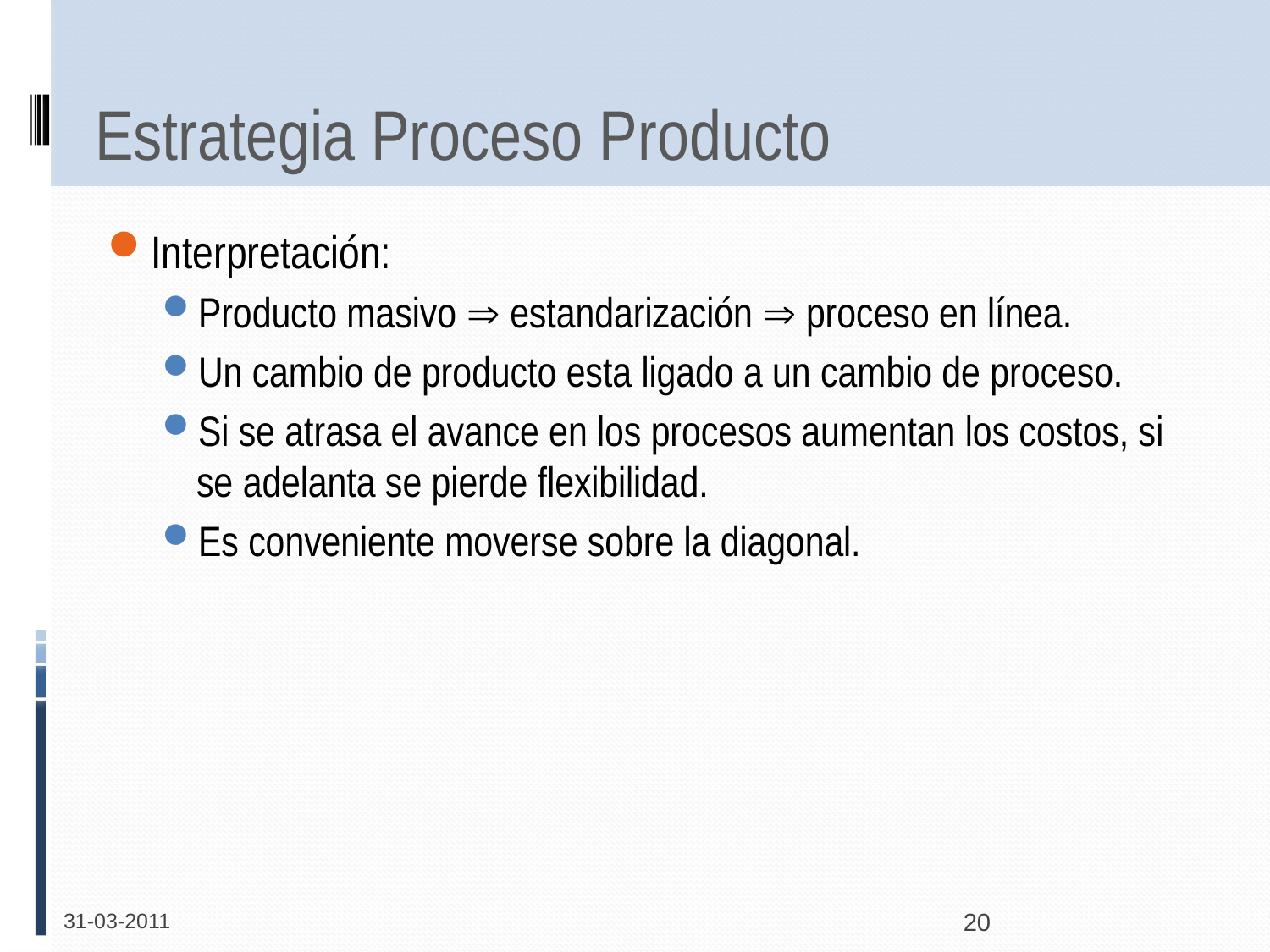

# Estrategia Proceso Producto
Interpretación:
Producto masivo ⇒ estandarización ⇒ proceso en línea.
Un cambio de producto esta ligado a un cambio de proceso.
Si se atrasa el avance en los procesos aumentan los costos, si se adelanta se pierde flexibilidad.
Es conveniente moverse sobre la diagonal.

31-03-2011
20